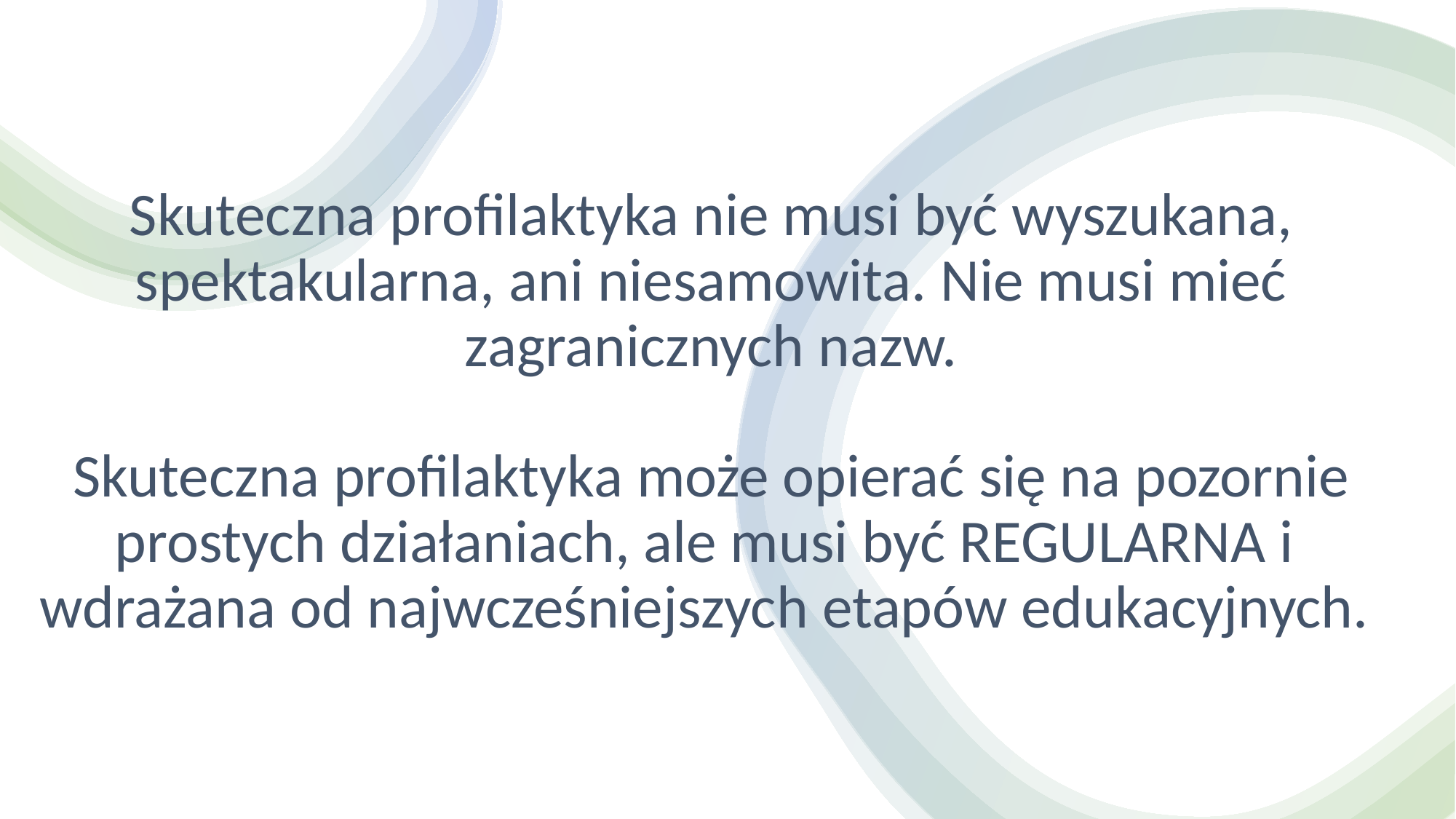

# Skuteczna profilaktyka nie musi być wyszukana, spektakularna, ani niesamowita. Nie musi mieć zagranicznych nazw. Skuteczna profilaktyka może opierać się na pozornie prostych działaniach, ale musi być REGULARNA i  wdrażana od najwcześniejszych etapów edukacyjnych.